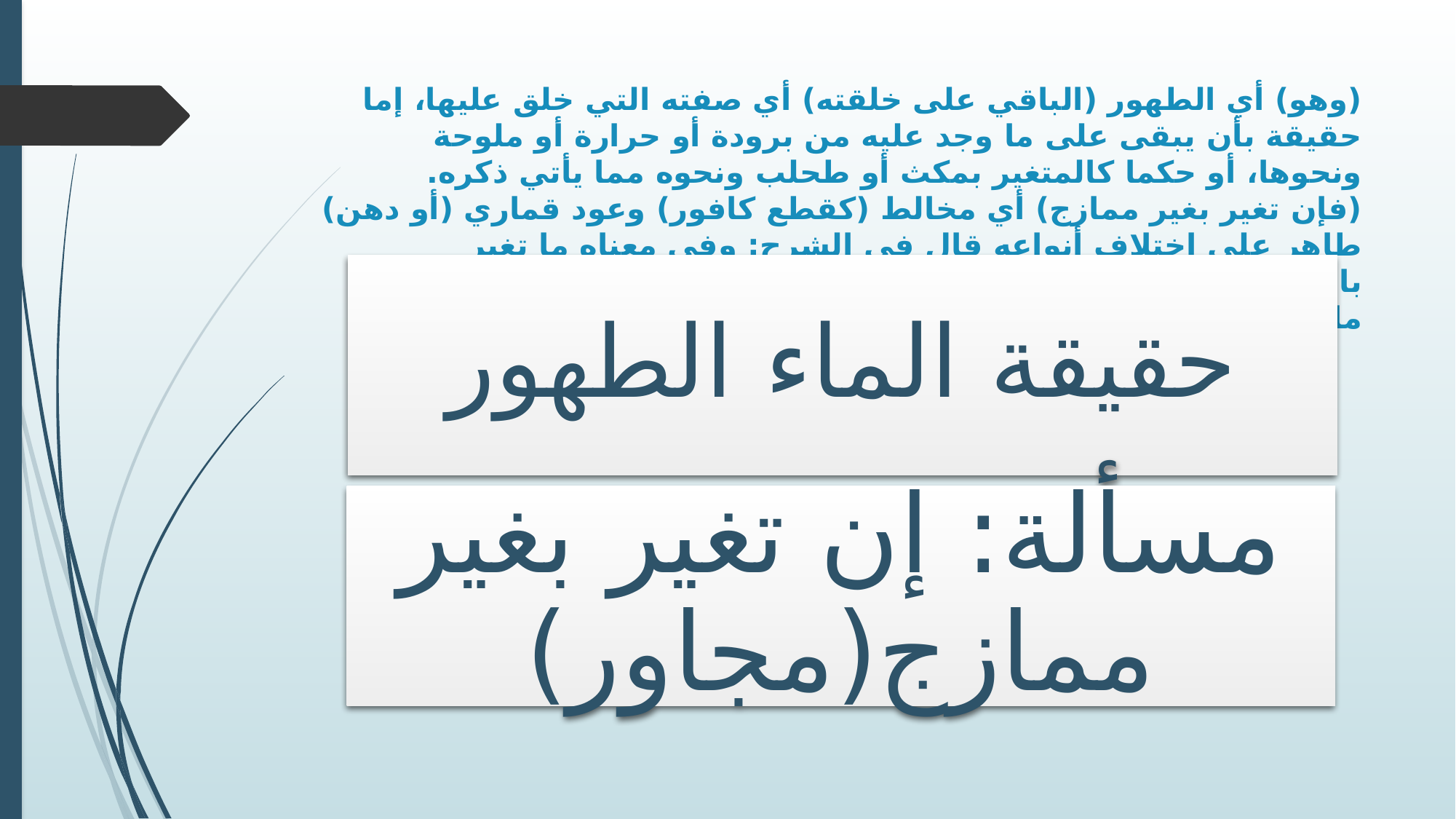

# (وهو) أي الطهور (الباقي على خلقته) أي صفته التي خلق عليها، إما حقيقة بأن يبقى على ما وجد عليه من برودة أو حرارة أو ملوحة ونحوها، أو حكما كالمتغير بمكث أو طحلب ونحوه مما يأتي ذكره. (فإن تغير بغير ممازج) أي مخالط (كقطع كافور) وعود قماري (أو دهن) طاهر على اختلاف أنواعه قال في الشرح: وفي معناه ما تغير بالقطران والزفت والشمع؛ لأن فيه دهنية يتغير بها الماء (أو بملح مائي) لا معدني فيسلبه الطهورية.
حقيقة الماء الطهور
مسألة: إن تغير بغير ممازج(مجاور)